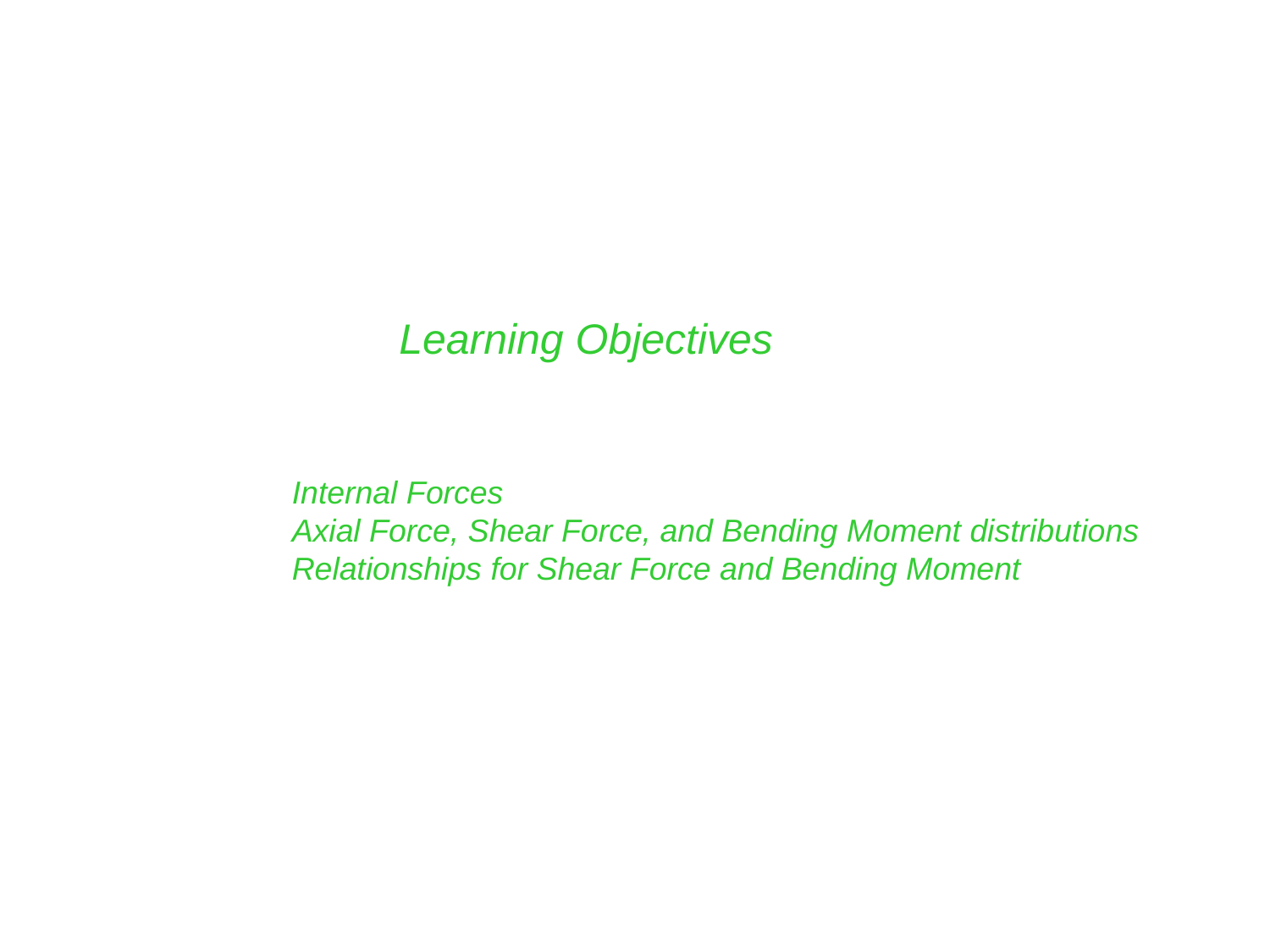

Learning Objectives
Internal Forces
Axial Force, Shear Force, and Bending Moment distributions
Relationships for Shear Force and Bending Moment